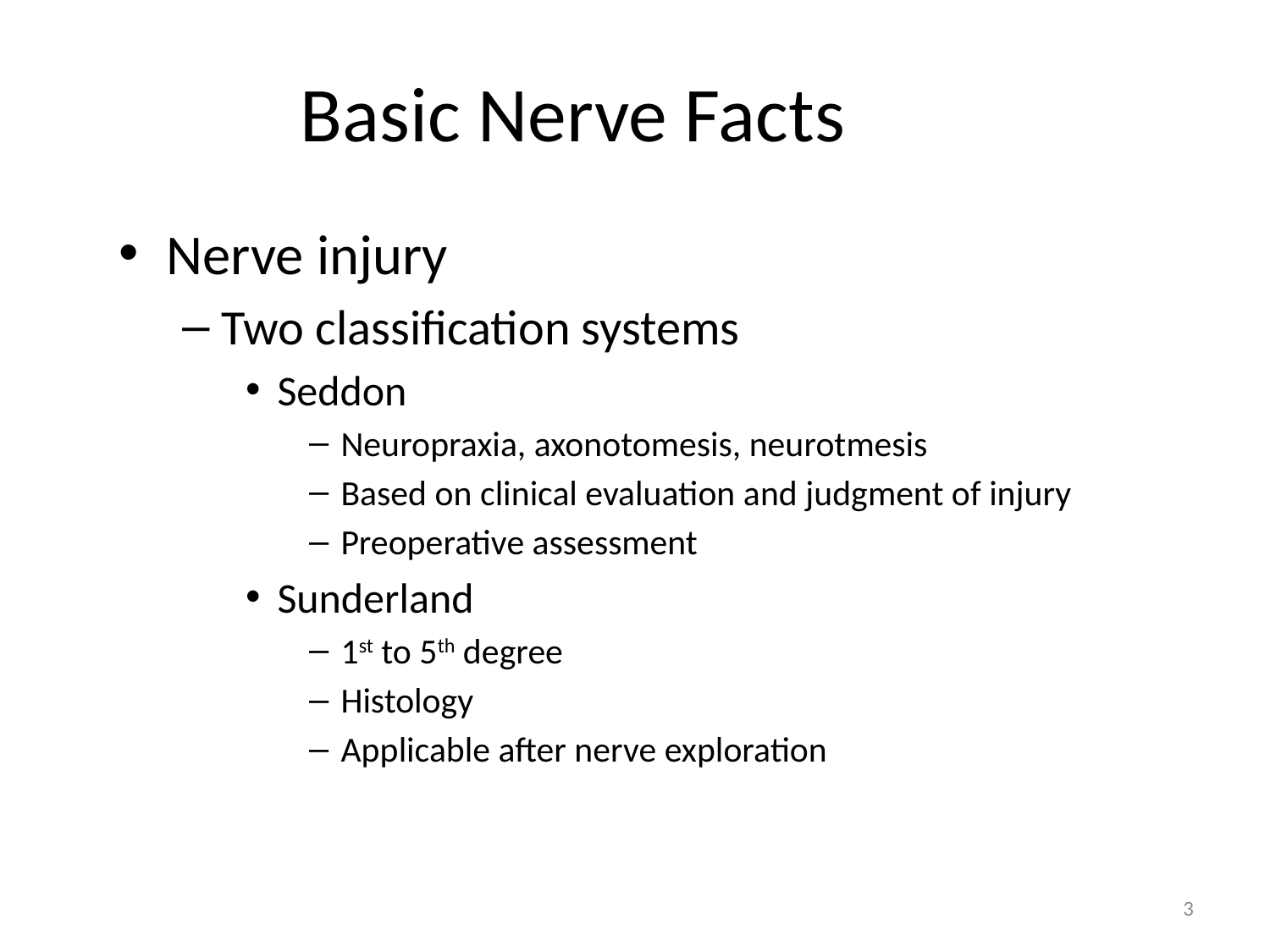

# Basic Nerve Facts
Nerve injury
Two classification systems
Seddon
Neuropraxia, axonotomesis, neurotmesis
Based on clinical evaluation and judgment of injury
Preoperative assessment
Sunderland
1st to 5th degree
Histology
Applicable after nerve exploration

3